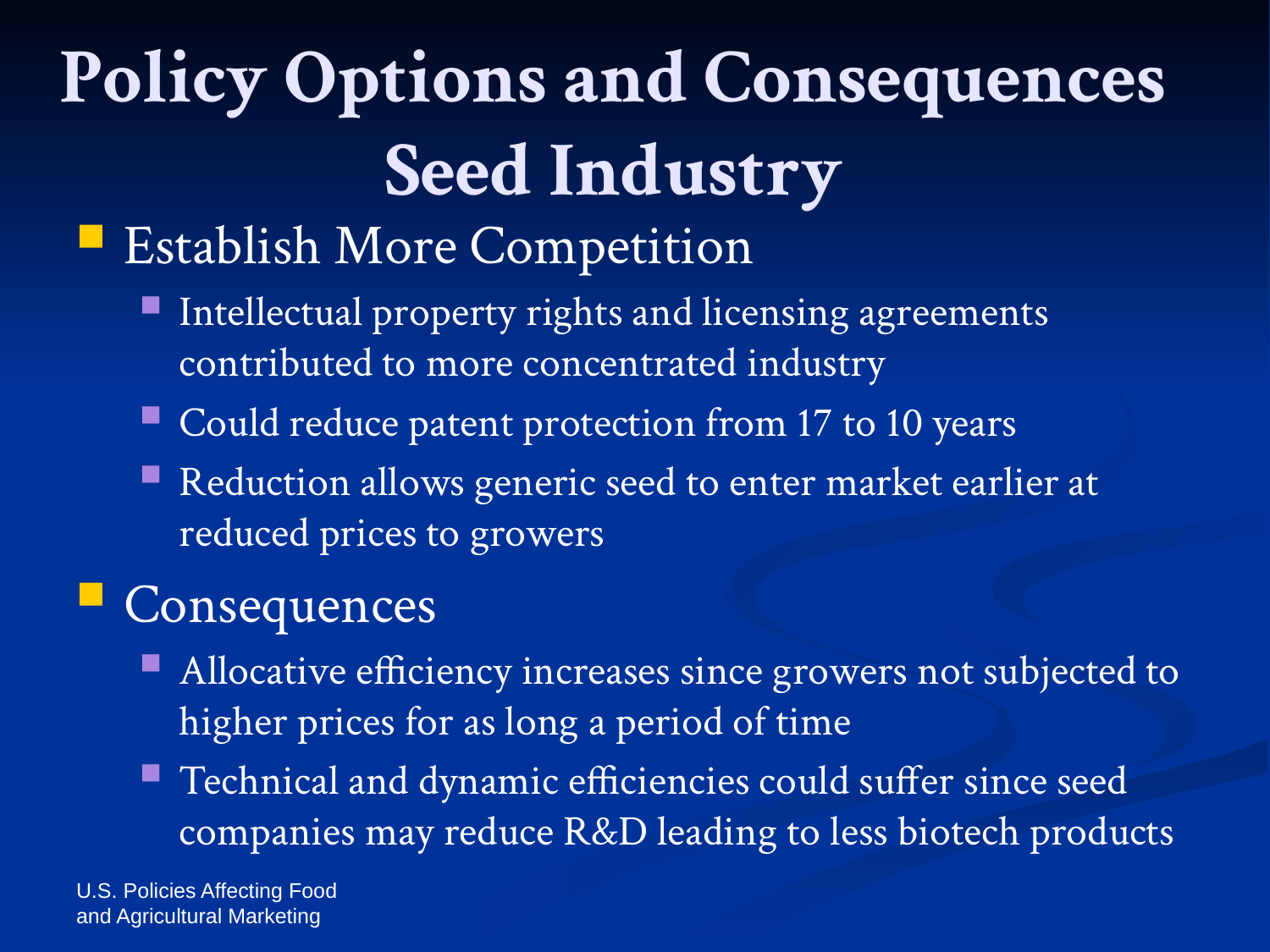

# Policy Options and Consequences Seed Industry
Establish More Competition
Intellectual property rights and licensing agreements contributed to more concentrated industry
Could reduce patent protection from 17 to 10 years
Reduction allows generic seed to enter market earlier at reduced prices to growers
Consequences
Allocative efficiency increases since growers not subjected to higher prices for as long a period of time
Technical and dynamic efficiencies could suffer since seed companies may reduce R&D leading to less biotech products
U.S. Policies Affecting Food and Agricultural Marketing